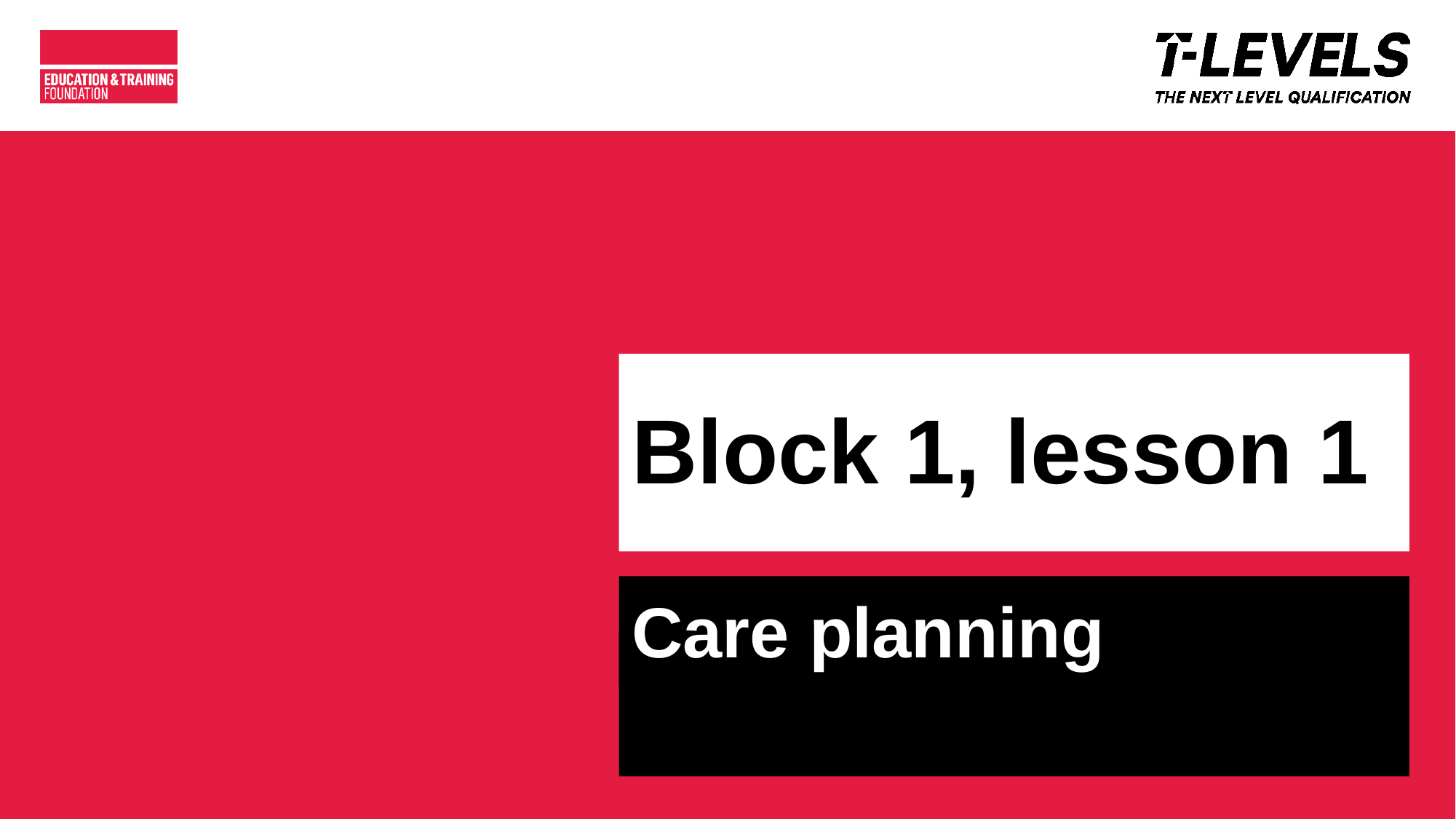

# Block 1, lesson 1
Care planning